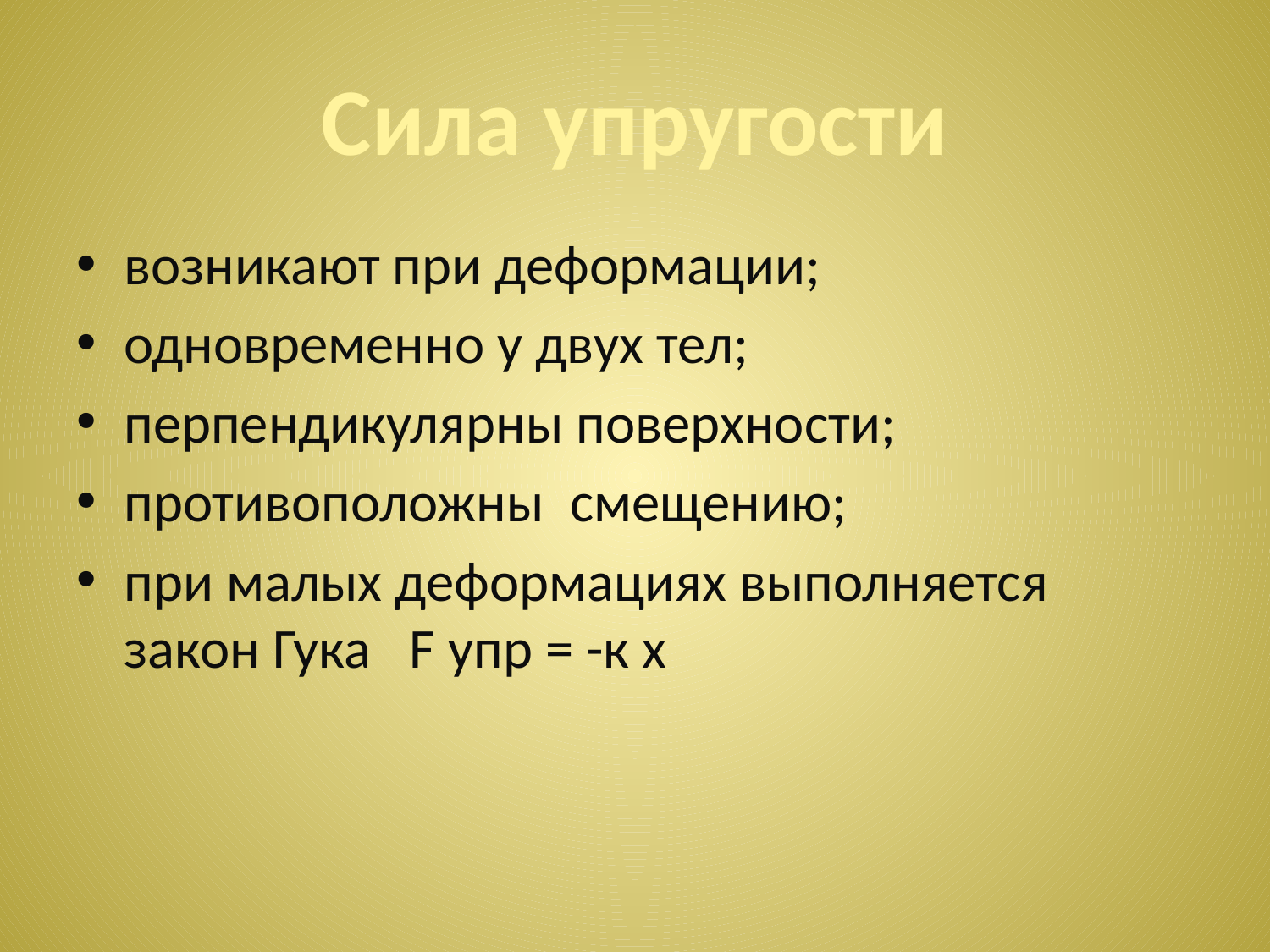

# Сила упругости
возникают при деформации;
одновременно у двух тел;
перпендикулярны поверхности;
противоположны  смещению;
при малых деформациях выполняется закон Гука   F упр = -к х